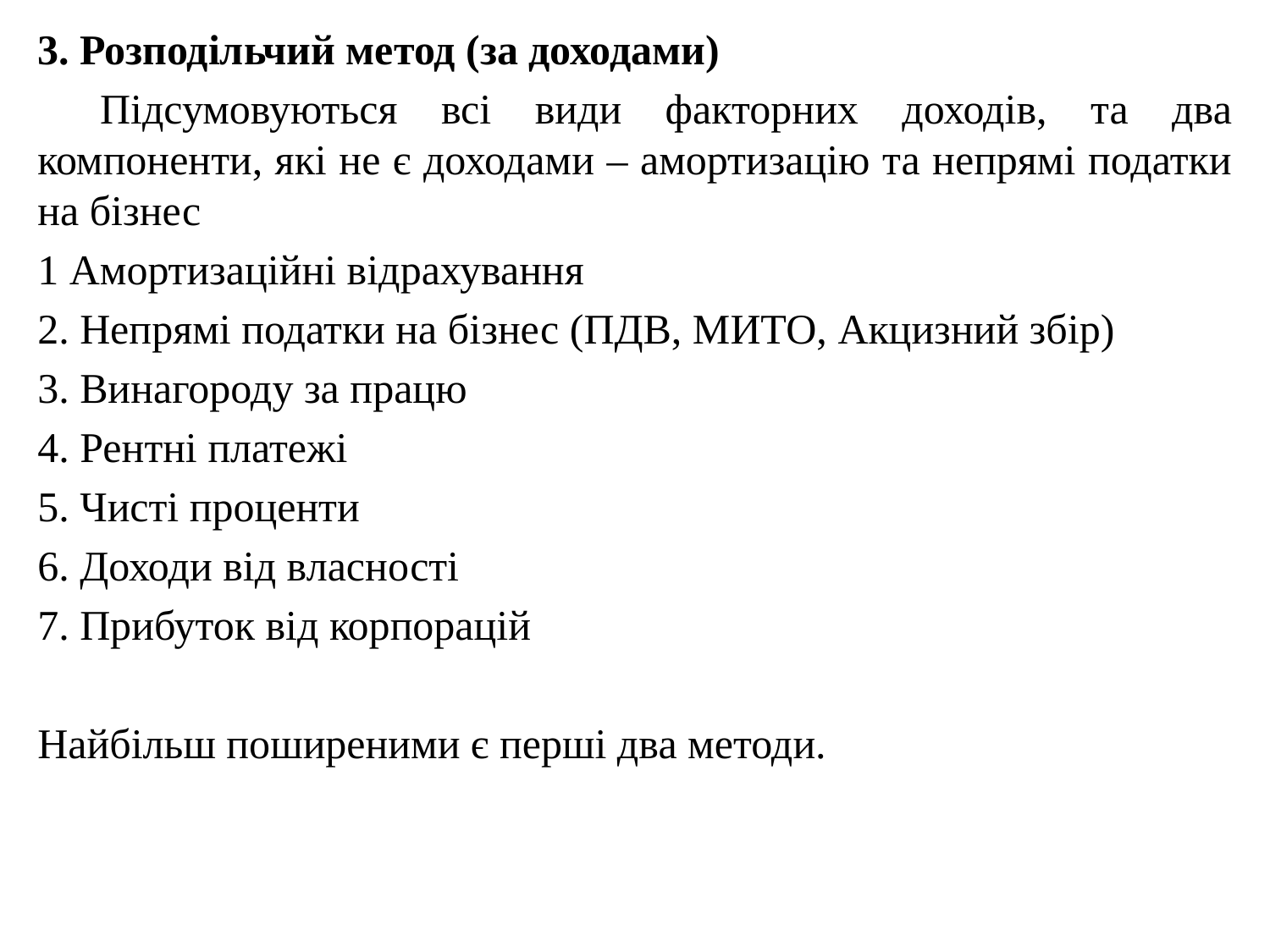

3. Розподільчий метод (за доходами)
Підсумовуються всі види факторних доходів, та два компоненти, які не є доходами – амортизацію та непрямі податки на бізнес
1 Амортизаційні відрахування
2. Непрямі податки на бізнес (ПДВ, МИТО, Акцизний збір)
3. Винагороду за працю
4. Рентні платежі
5. Чисті проценти
6. Доходи від власності
7. Прибуток від корпорацій

Найбільш поширеними є перші два методи.